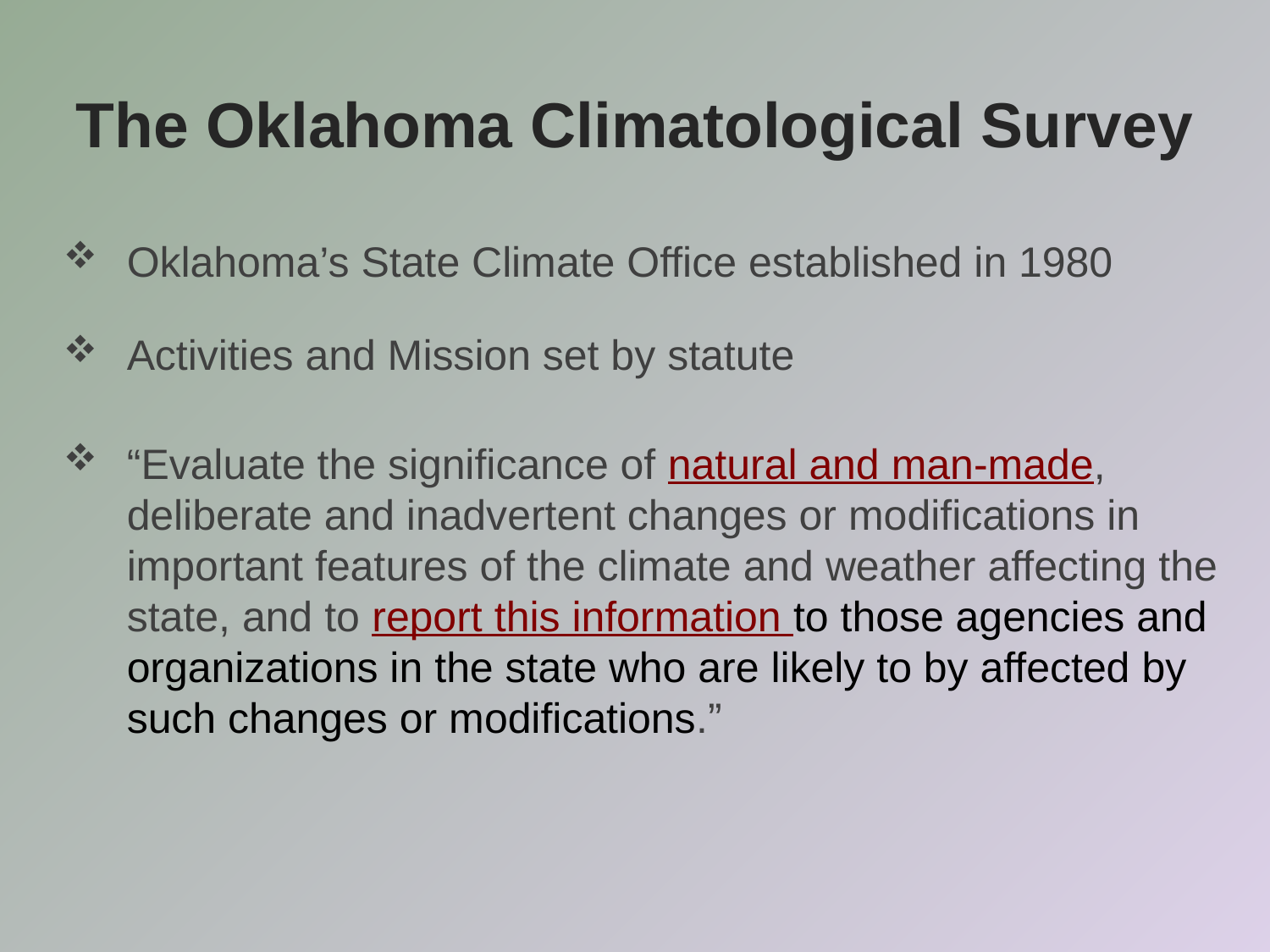

# The Oklahoma Climatological Survey
Oklahoma’s State Climate Office established in 1980
Activities and Mission set by statute
“Evaluate the significance of natural and man-made, deliberate and inadvertent changes or modifications in important features of the climate and weather affecting the state, and to report this information to those agencies and organizations in the state who are likely to by affected by such changes or modifications.”